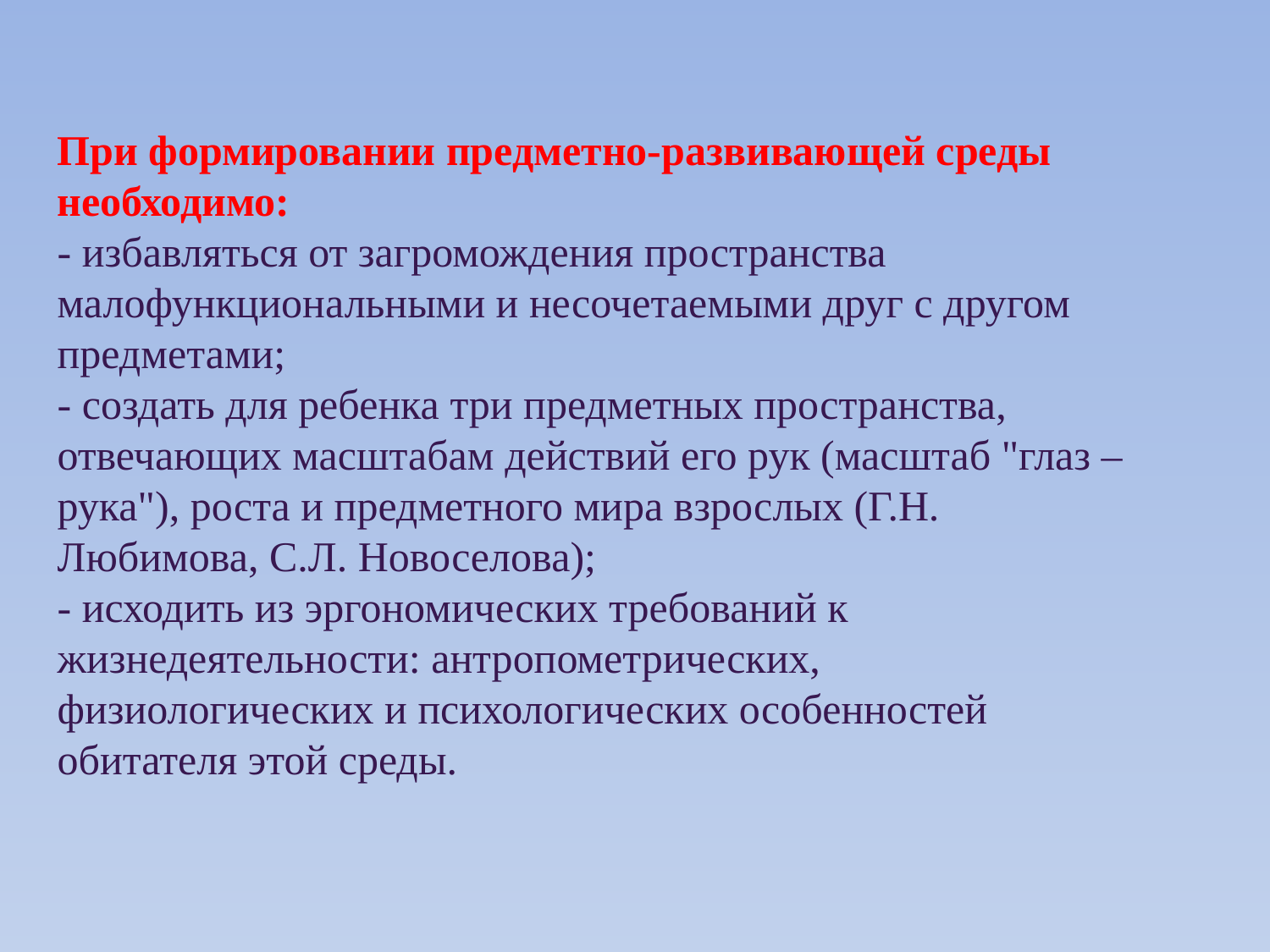

При формировании предметно-развивающей среды необходимо:
- избавляться от загромождения пространства малофункциональными и несочетаемыми друг с другом предметами;
- создать для ребенка три предметных пространства, отвечающих масштабам действий его рук (масштаб "глаз – рука"), роста и предметного мира взрослых (Г.Н. Любимова, С.Л. Новоселова);
- исходить из эргономических требований к жизнедеятельности: антропометрических, физиологических и психологических особенностей обитателя этой среды.